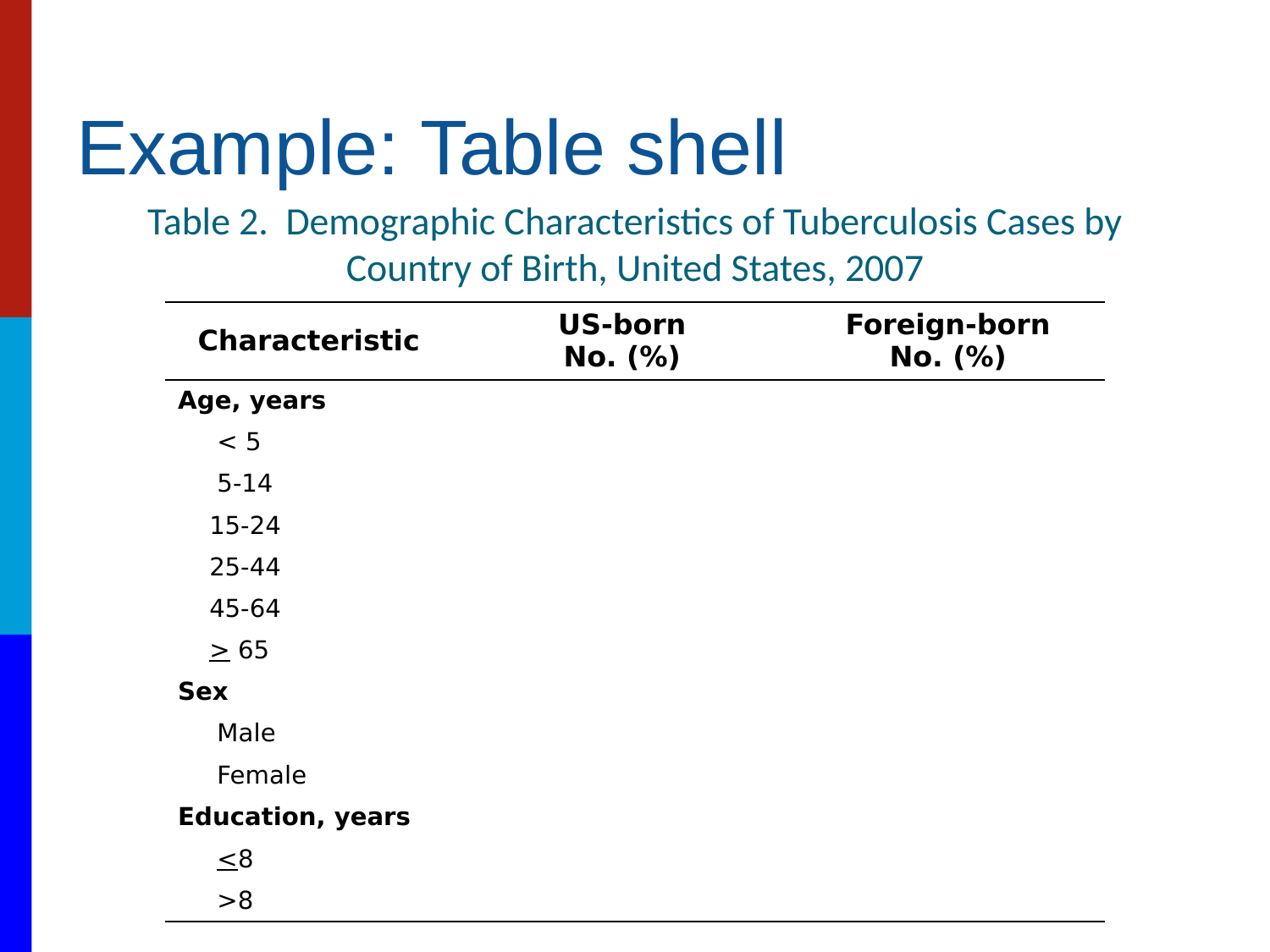

# Example: Table shell
Table 2.  Demographic Characteristics of Tuberculosis Cases by Country of Birth, United States, 2007
| Characteristic | US-born No. (%) | Foreign-born No. (%) |
| --- | --- | --- |
| Age, years |  |  |
| < 5 |  |  |
| 5-14 |  |  |
| 15-24 |  |  |
| 25-44 |  |  |
| 45-64 |  |  |
| > 65 |  |  |
| Sex |  |  |
| Male |  |  |
| Female |  |  |
| Education, years |  |  |
| <8 |  |  |
| >8 |  |  |